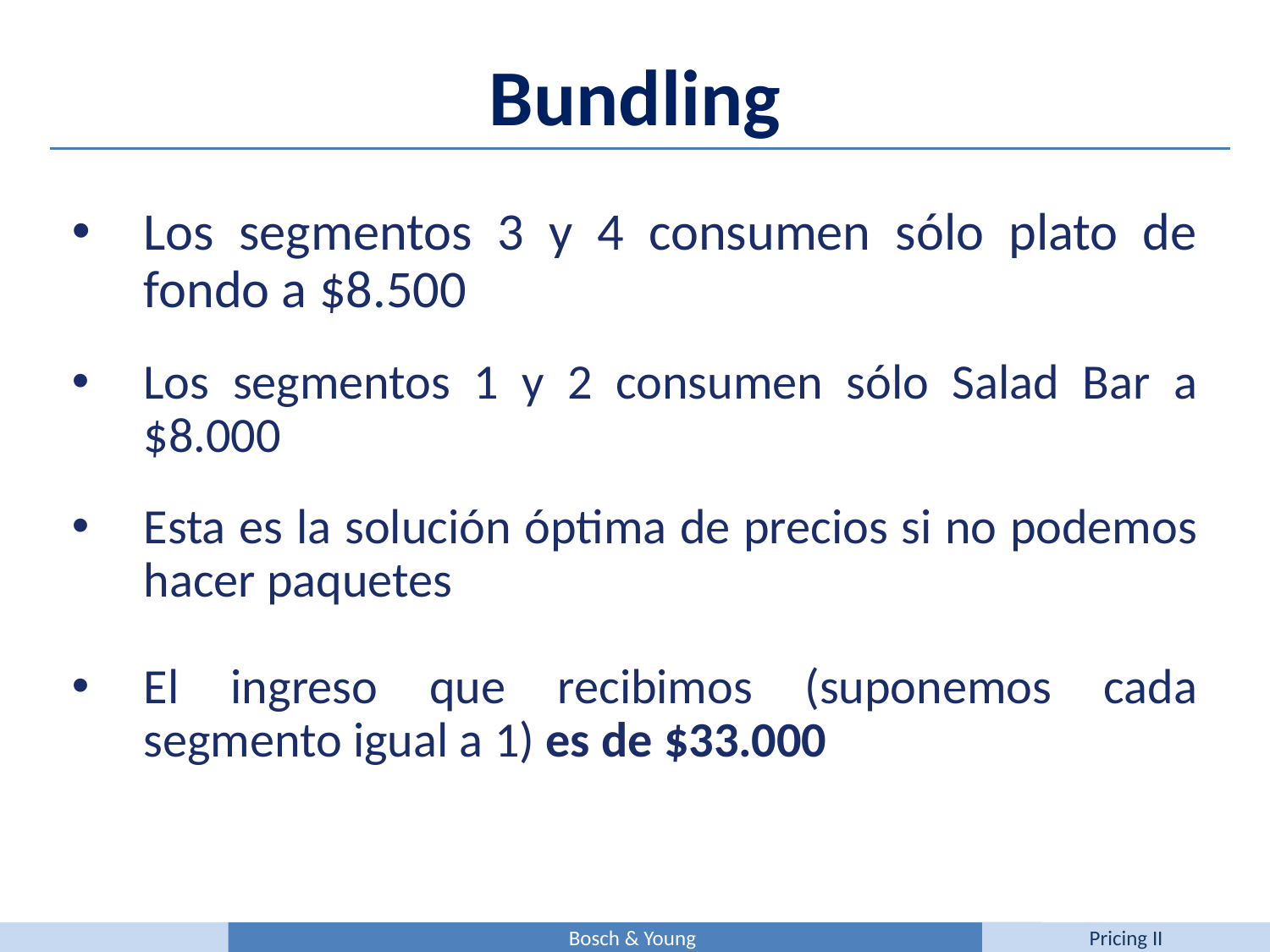

Bundling
Los segmentos 3 y 4 consumen sólo plato de fondo a $8.500

Los segmentos 1 y 2 consumen sólo Salad Bar a $8.000

Esta es la solución óptima de precios si no podemos hacer paquetes

El ingreso que recibimos (suponemos cada segmento igual a 1) es de $33.000

Bosch & Young
Pricing II